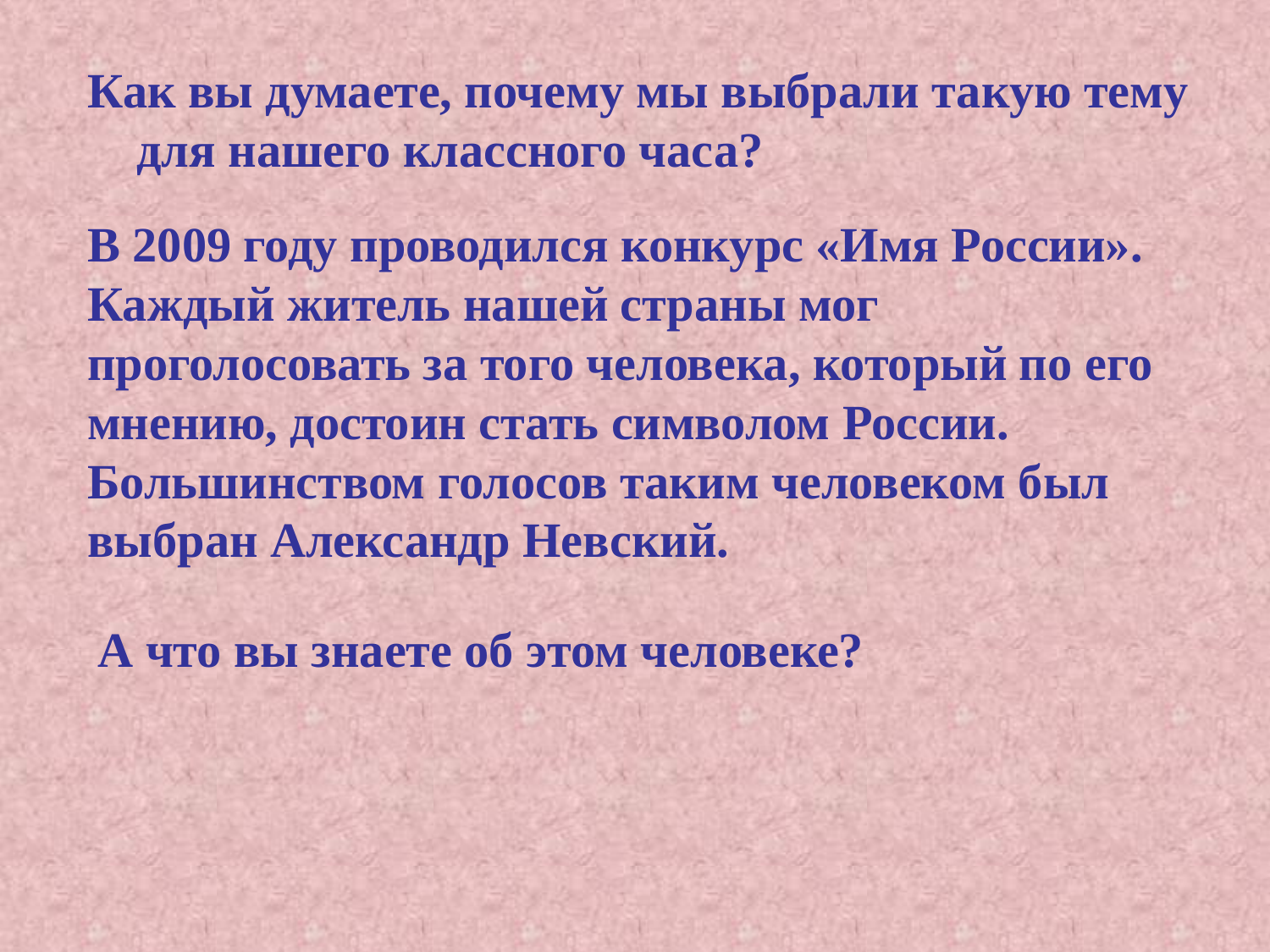

# Как вы думаете, почему мы выбрали такую тему          для нашего классного часа?
В 2009 году проводился конкурс «Имя России». Каждый житель нашей страны мог проголосовать за того человека, который по его мнению, достоин стать символом России. Большинством голосов таким человеком был выбран Александр Невский.

А что вы знаете об этом человеке?